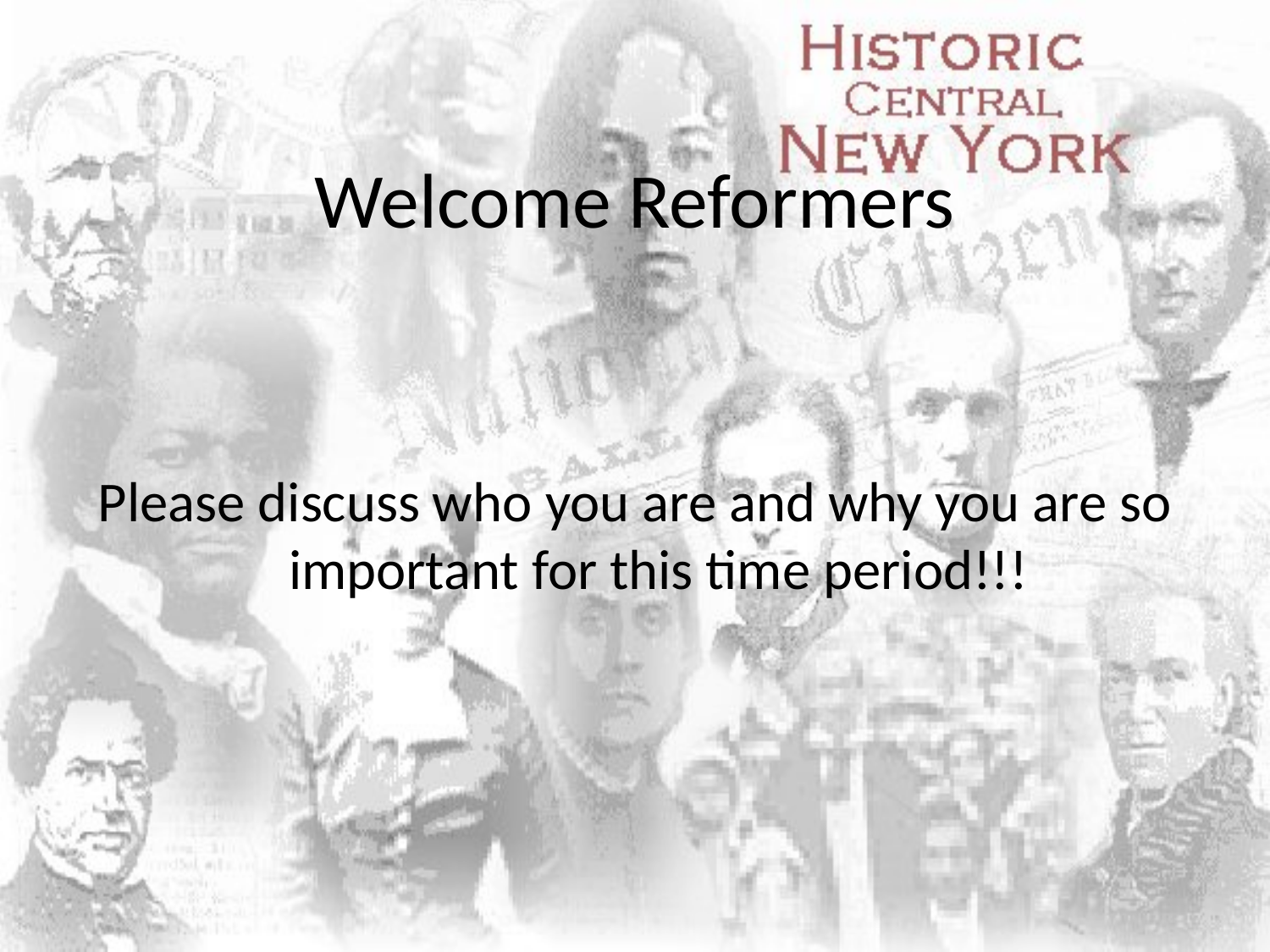

# Welcome Reformers

Please discuss who you are and why you are so important for this time period!!!